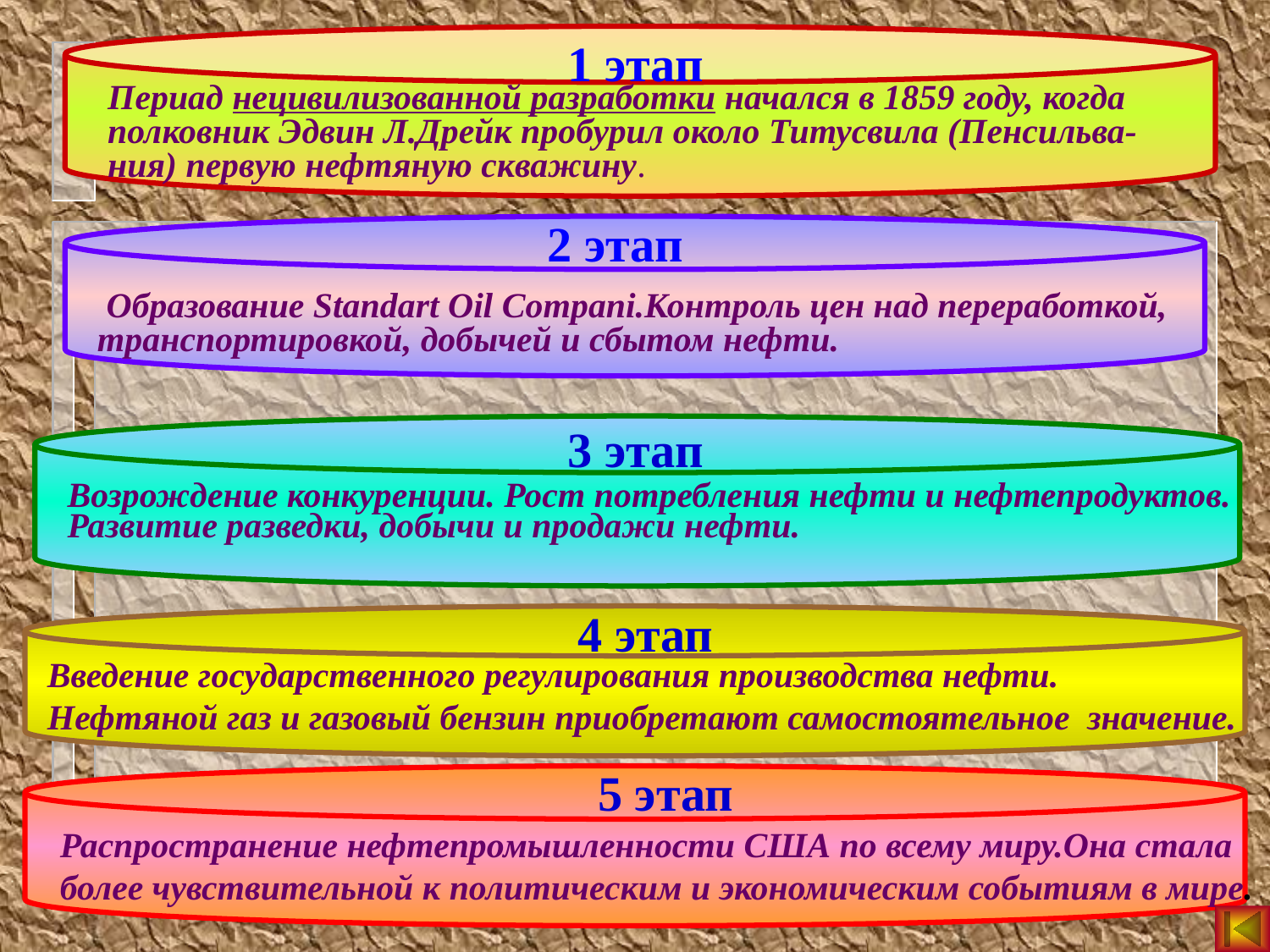

1 этап
Периад нецивилизованной разработки начался в 1859 году, когда полковник Эдвин Л.Дрейк пробурил около Титусвила (Пенсильва-
ния) первую нефтяную скважину.
2 этап

 Образование Standart Oil Compani.Контроль цен над переработкой,
транспортировкой, добычей и сбытом нефти.
3 этап

Возрождение конкуренции. Рост потребления нефти и нефтепродуктов.
Развитие разведки, добычи и продажи нефти.
4 этап

Введение государственного регулирования производства нефти.
Нефтяной газ и газовый бензин приобретают самостоятельное  значение.
5 этап

Распространение нефтепромышленности США по всему миру.Она стала
более чувствительной к политическим и экономическим событиям в мире.